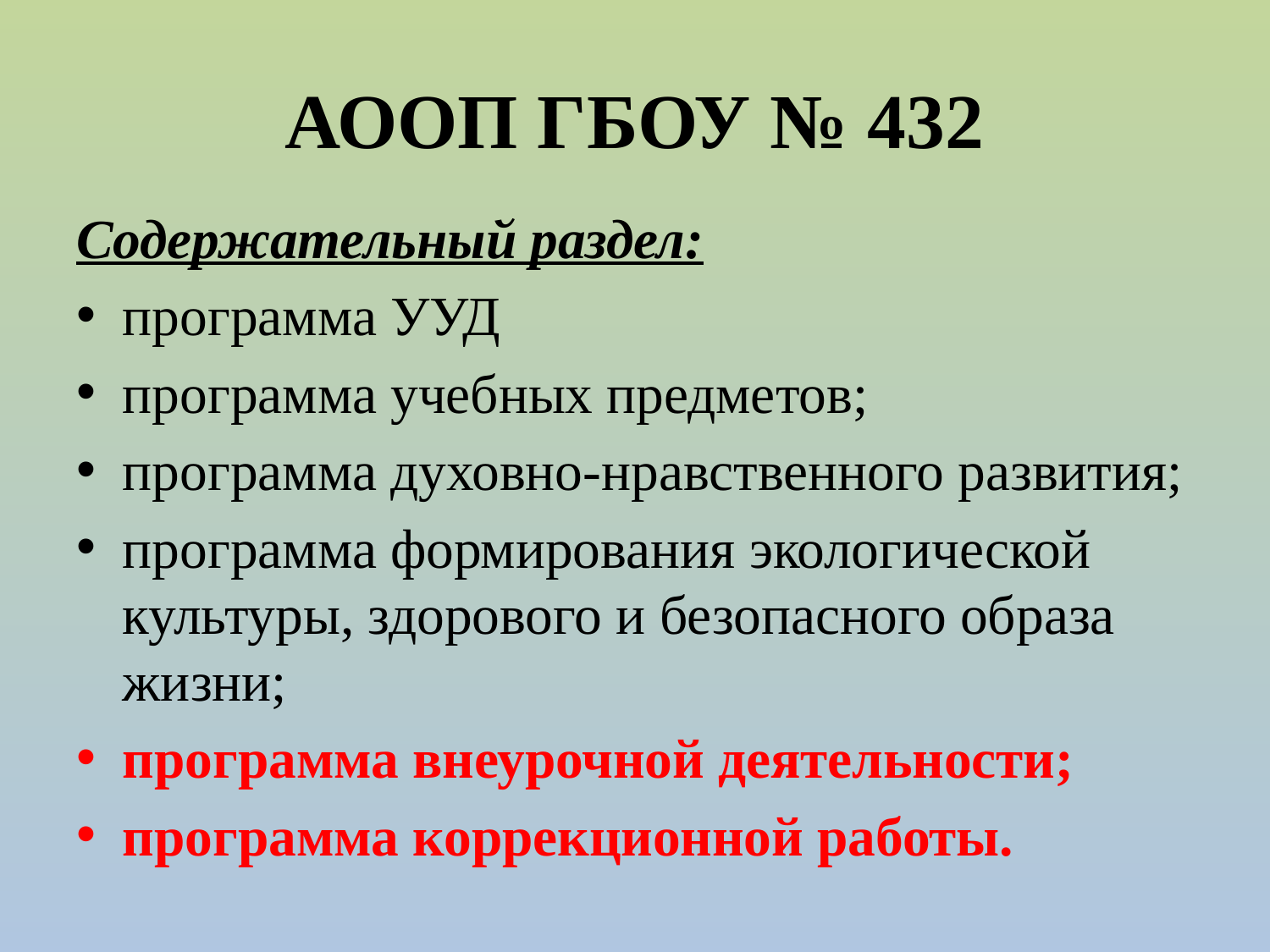

# АООП ГБОУ № 432
Содержательный раздел:
программа УУД
программа учебных предметов;
программа духовно-нравственного развития;
программа формирования экологической культуры, здорового и безопасного образа жизни;
программа внеурочной деятельности;
программа коррекционной работы.